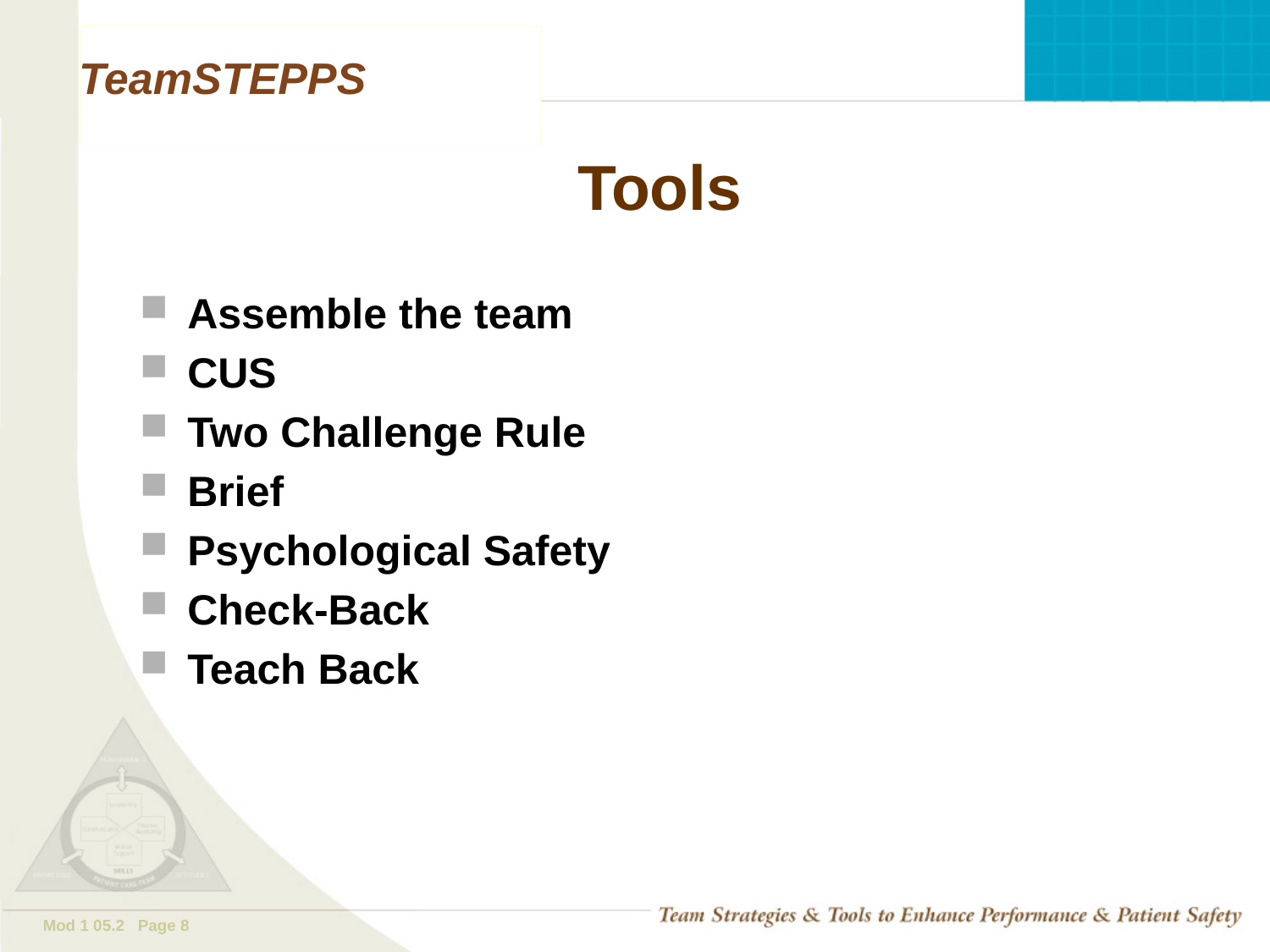

# Tools
Assemble the team
CUS
Two Challenge Rule
Brief
Psychological Safety
Check-Back
Teach Back